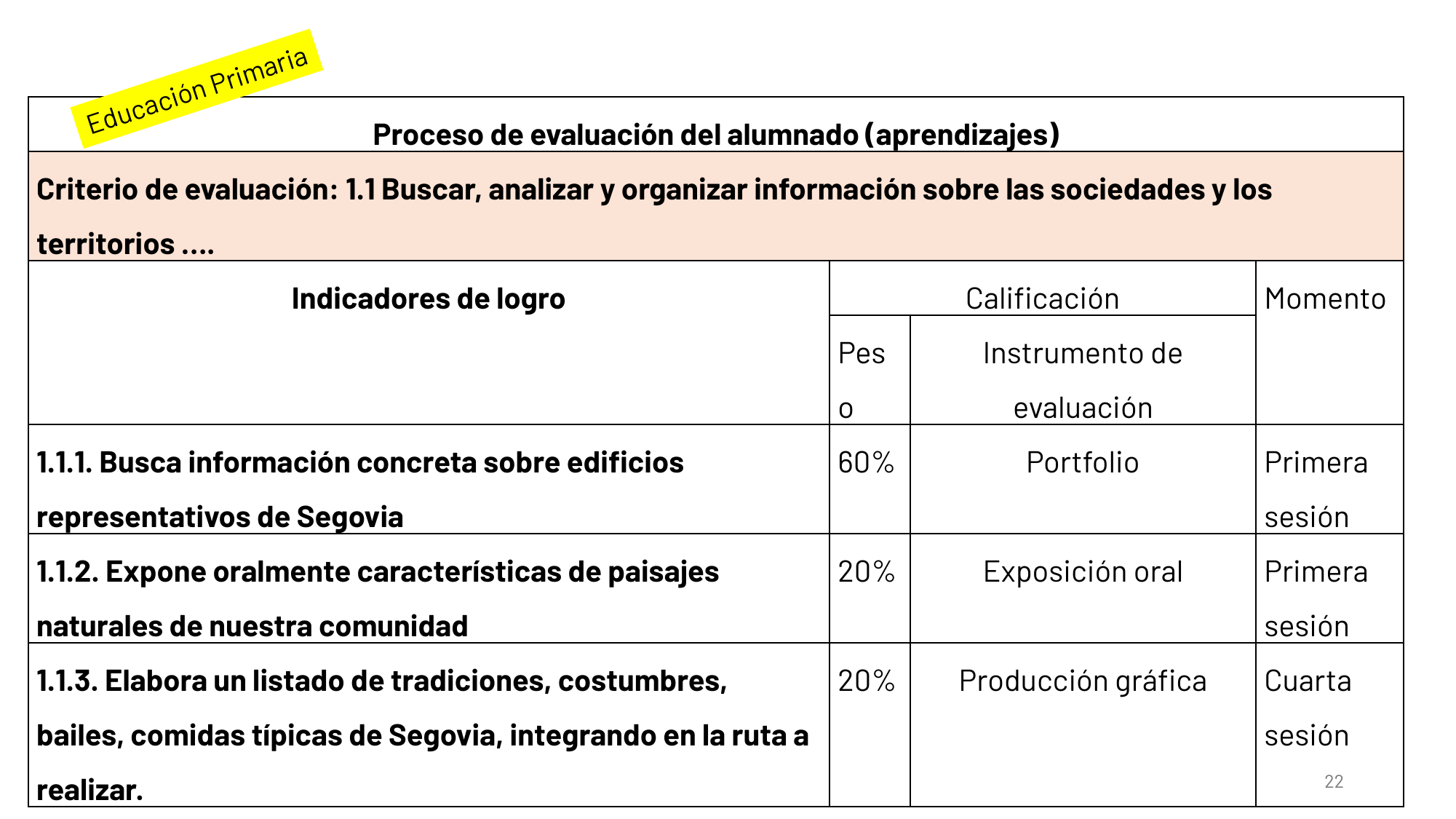

Educación Primaria
| Proceso de evaluación del alumnado (aprendizajes) |  |  |  |
| --- | --- | --- | --- |
| Criterio de evaluación: 1.1 Buscar, analizar y organizar información sobre las sociedades y los territorios …. |  |  |  |
| Indicadores de logro | Calificación |  | Momento |
|  | Peso | Instrumento de evaluación |  |
| 1.1.1. Busca información concreta sobre edificios representativos de Segovia | 60% | Portfolio | Primera sesión |
| 1.1.2. Expone oralmente características de paisajes naturales de nuestra comunidad | 20% | Exposición oral | Primera sesión |
| 1.1.3. Elabora un listado de tradiciones, costumbres, bailes, comidas típicas de Segovia, integrando en la ruta a realizar. | 20% | Producción gráfica | Cuarta sesión |
22